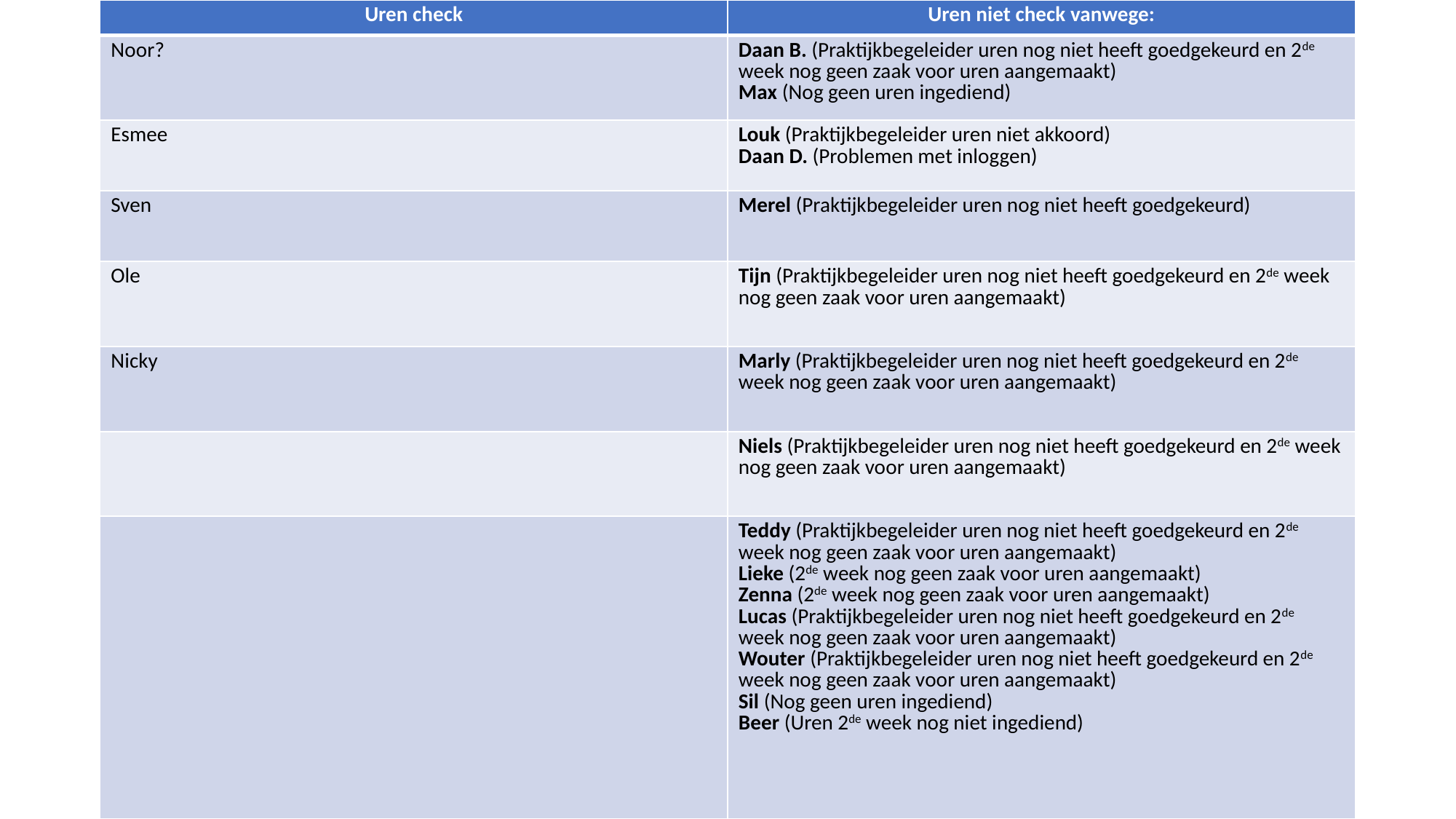

| Uren check | Uren niet check vanwege: |
| --- | --- |
| Noor? | Daan B. (Praktijkbegeleider uren nog niet heeft goedgekeurd en 2de week nog geen zaak voor uren aangemaakt) Max (Nog geen uren ingediend) |
| Esmee | Louk (Praktijkbegeleider uren niet akkoord) Daan D. (Problemen met inloggen) |
| Sven | Merel (Praktijkbegeleider uren nog niet heeft goedgekeurd) |
| Ole | Tijn (Praktijkbegeleider uren nog niet heeft goedgekeurd en 2de week nog geen zaak voor uren aangemaakt) |
| Nicky | Marly (Praktijkbegeleider uren nog niet heeft goedgekeurd en 2de week nog geen zaak voor uren aangemaakt) |
|  | Niels (Praktijkbegeleider uren nog niet heeft goedgekeurd en 2de week nog geen zaak voor uren aangemaakt) |
|  | Teddy (Praktijkbegeleider uren nog niet heeft goedgekeurd en 2de week nog geen zaak voor uren aangemaakt) Lieke (2de week nog geen zaak voor uren aangemaakt) Zenna (2de week nog geen zaak voor uren aangemaakt) Lucas (Praktijkbegeleider uren nog niet heeft goedgekeurd en 2de week nog geen zaak voor uren aangemaakt) Wouter (Praktijkbegeleider uren nog niet heeft goedgekeurd en 2de week nog geen zaak voor uren aangemaakt) Sil (Nog geen uren ingediend) Beer (Uren 2de week nog niet ingediend) |
#